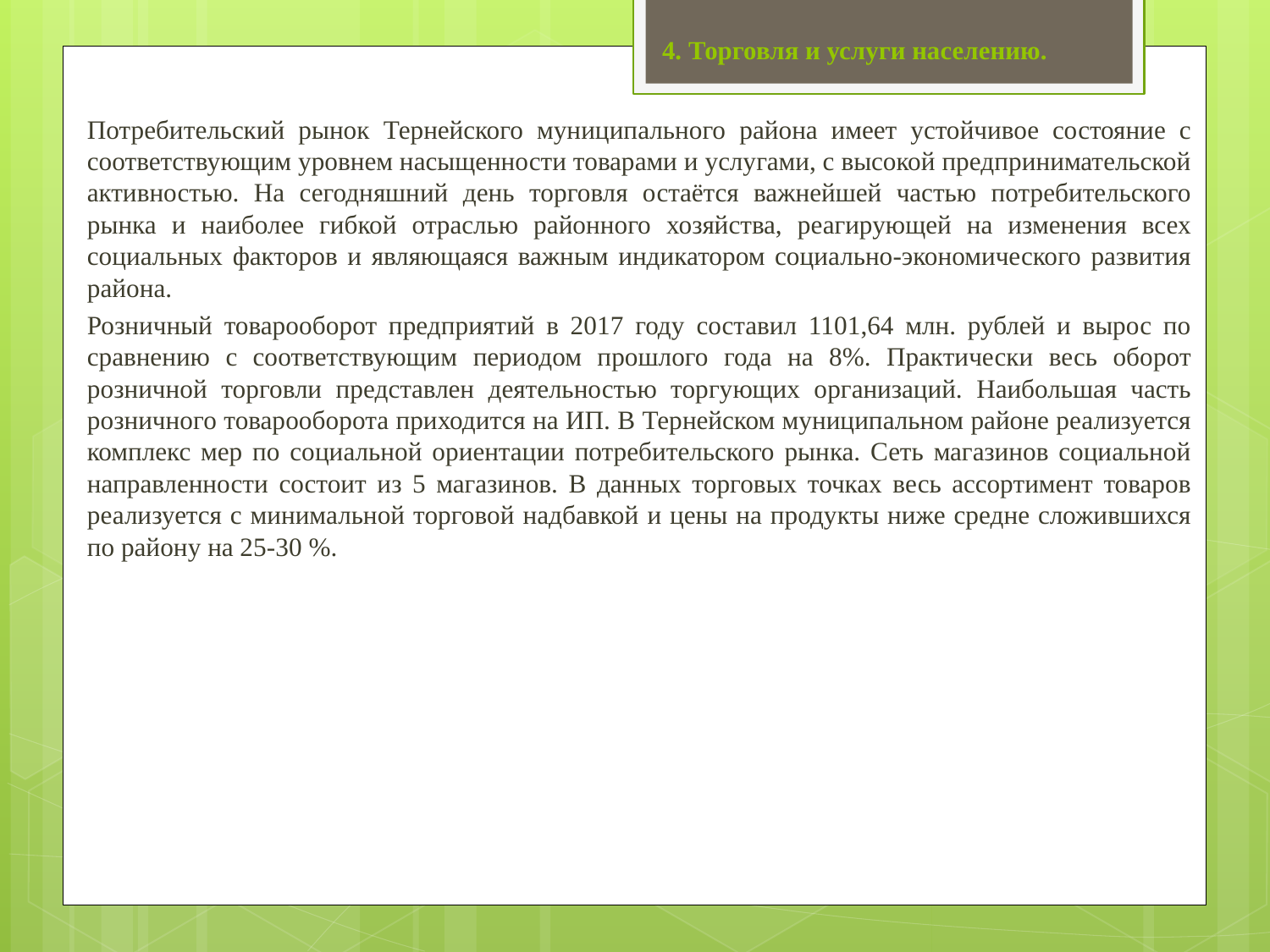

# 4. Торговля и услуги населению.
Потребительский рынок Тернейского муниципального района имеет устойчивое состояние с соответствующим уровнем насыщенности товарами и услугами, с высокой предпринимательской активностью. На сегодняшний день торговля остаётся важнейшей частью потребительского рынка и наиболее гибкой отраслью районного хозяйства, реагирующей на изменения всех социальных факторов и являющаяся важным индикатором социально-экономического развития района.
Розничный товарооборот предприятий в 2017 году составил 1101,64 млн. рублей и вырос по сравнению с соответствующим периодом прошлого года на 8%. Практически весь оборот розничной торговли представлен деятельностью торгующих организаций. Наибольшая часть розничного товарооборота приходится на ИП. В Тернейском муниципальном районе реализуется комплекс мер по социальной ориентации потребительского рынка. Сеть магазинов социальной направленности состоит из 5 магазинов. В данных торговых точках весь ассортимент товаров реализуется с минимальной торговой надбавкой и цены на продукты ниже средне сложившихся по району на 25-30 %.